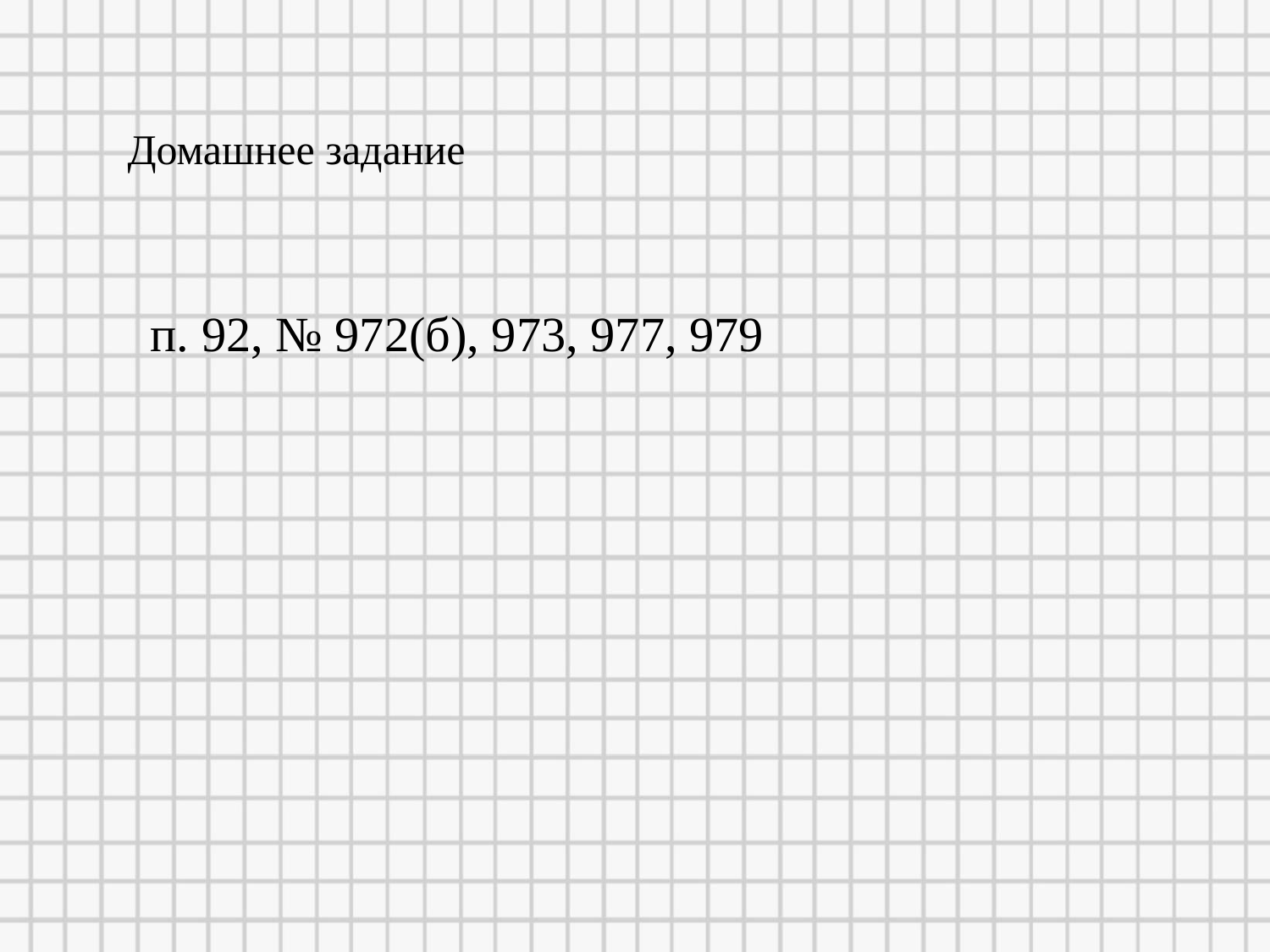

Домашнее задание
п. 92, № 972(б), 973, 977, 979